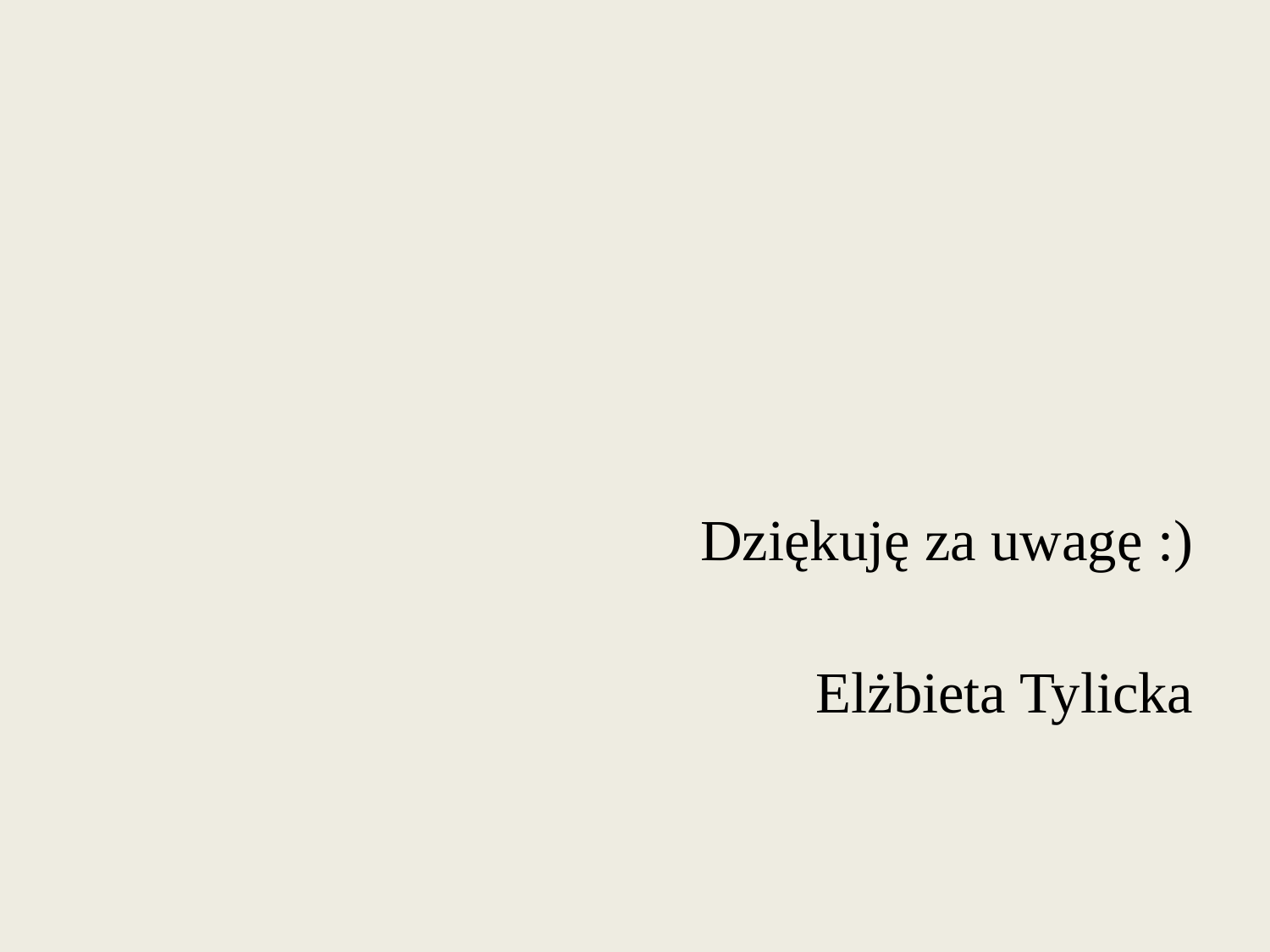

#
Dziękuję za uwagę :)

Elżbieta Tylicka